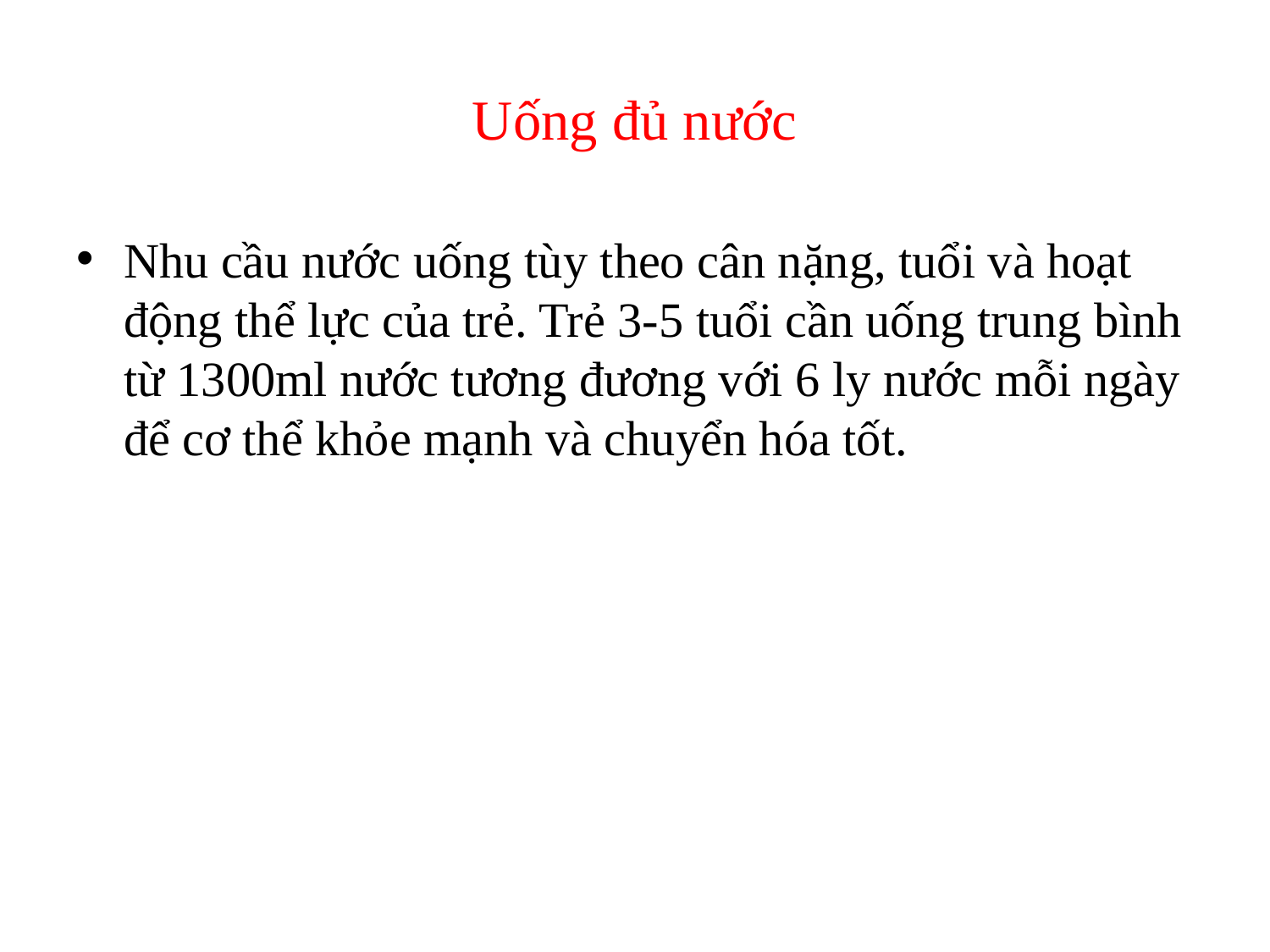

# Uống đủ nước
Nhu cầu nước uống tùy theo cân nặng, tuổi và hoạt động thể lực của trẻ. Trẻ 3-5 tuổi cần uống trung bình từ 1300ml nước tương đương với 6 ly nước mỗi ngày để cơ thể khỏe mạnh và chuyển hóa tốt.